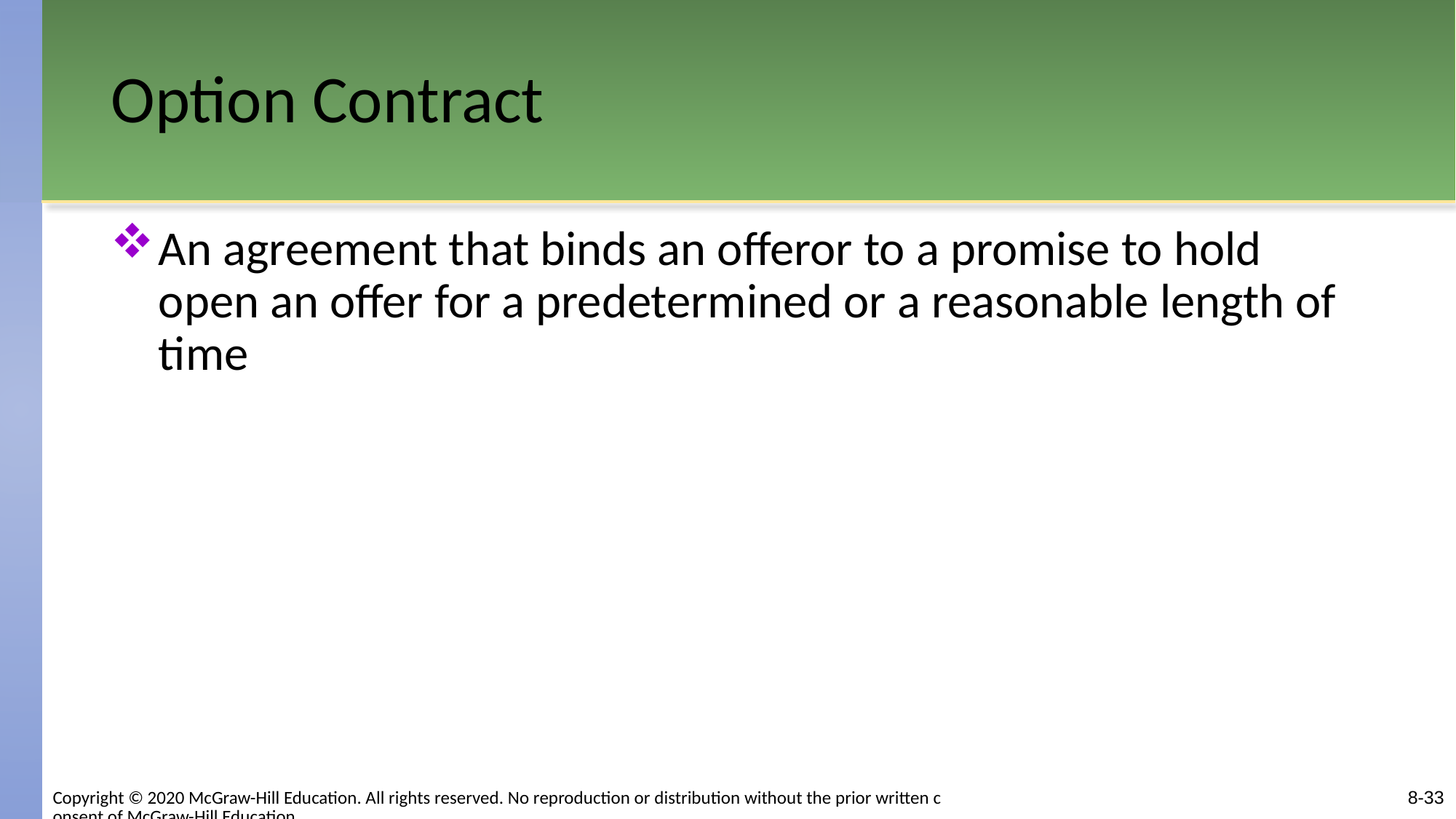

# Option Contract
An agreement that binds an offeror to a promise to hold open an offer for a predetermined or a reasonable length of time
8-33
Copyright © 2020 McGraw-Hill Education. All rights reserved. No reproduction or distribution without the prior written consent of McGraw-Hill Education.